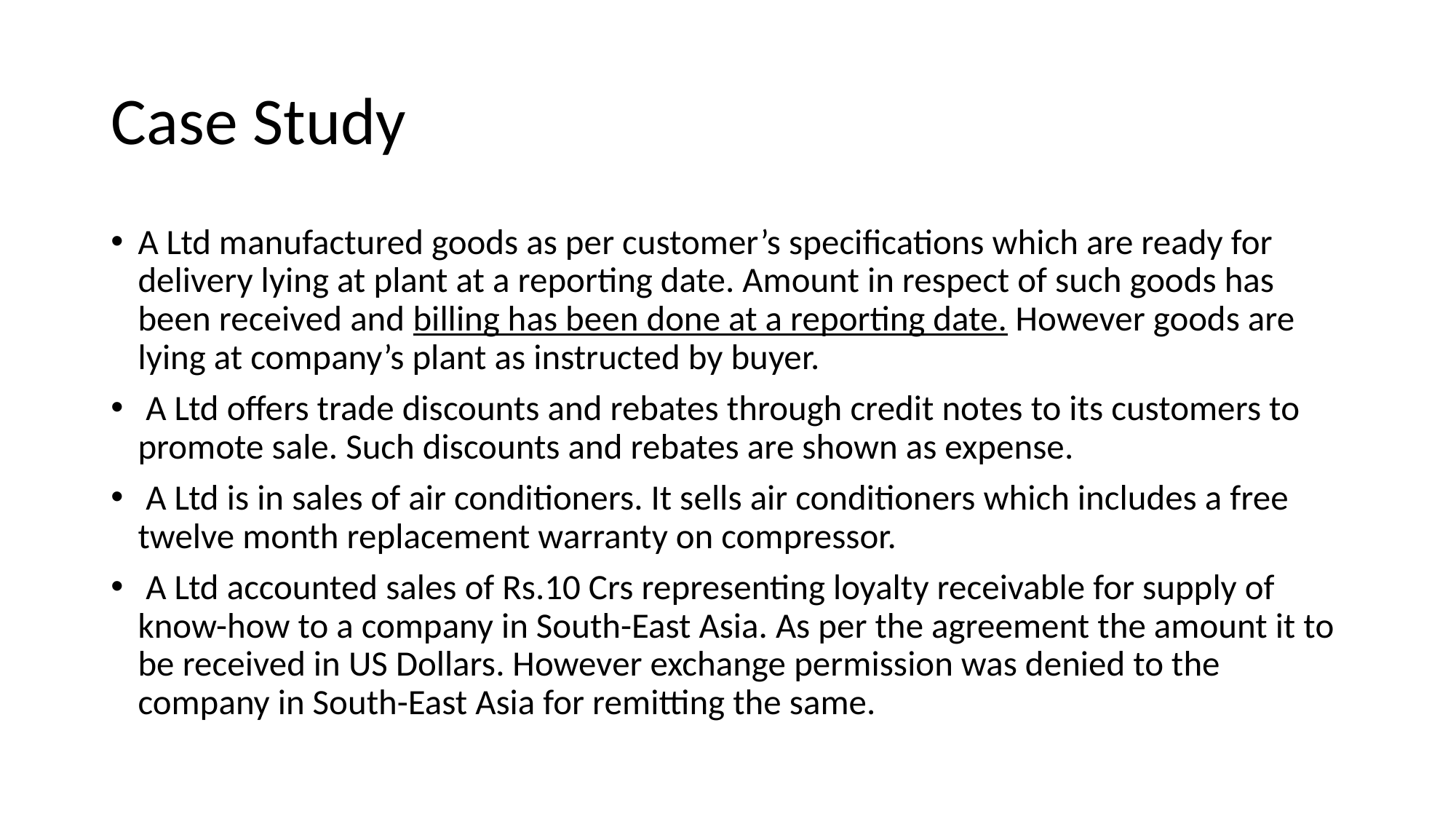

# Case Study
A Ltd manufactured goods as per customer’s specifications which are ready for delivery lying at plant at a reporting date. Amount in respect of such goods has been received and billing has been done at a reporting date. However goods are lying at company’s plant as instructed by buyer.
 A Ltd offers trade discounts and rebates through credit notes to its customers to promote sale. Such discounts and rebates are shown as expense.
 A Ltd is in sales of air conditioners. It sells air conditioners which includes a free twelve month replacement warranty on compressor.
 A Ltd accounted sales of Rs.10 Crs representing loyalty receivable for supply of know-how to a company in South-East Asia. As per the agreement the amount it to be received in US Dollars. However exchange permission was denied to the company in South-East Asia for remitting the same.